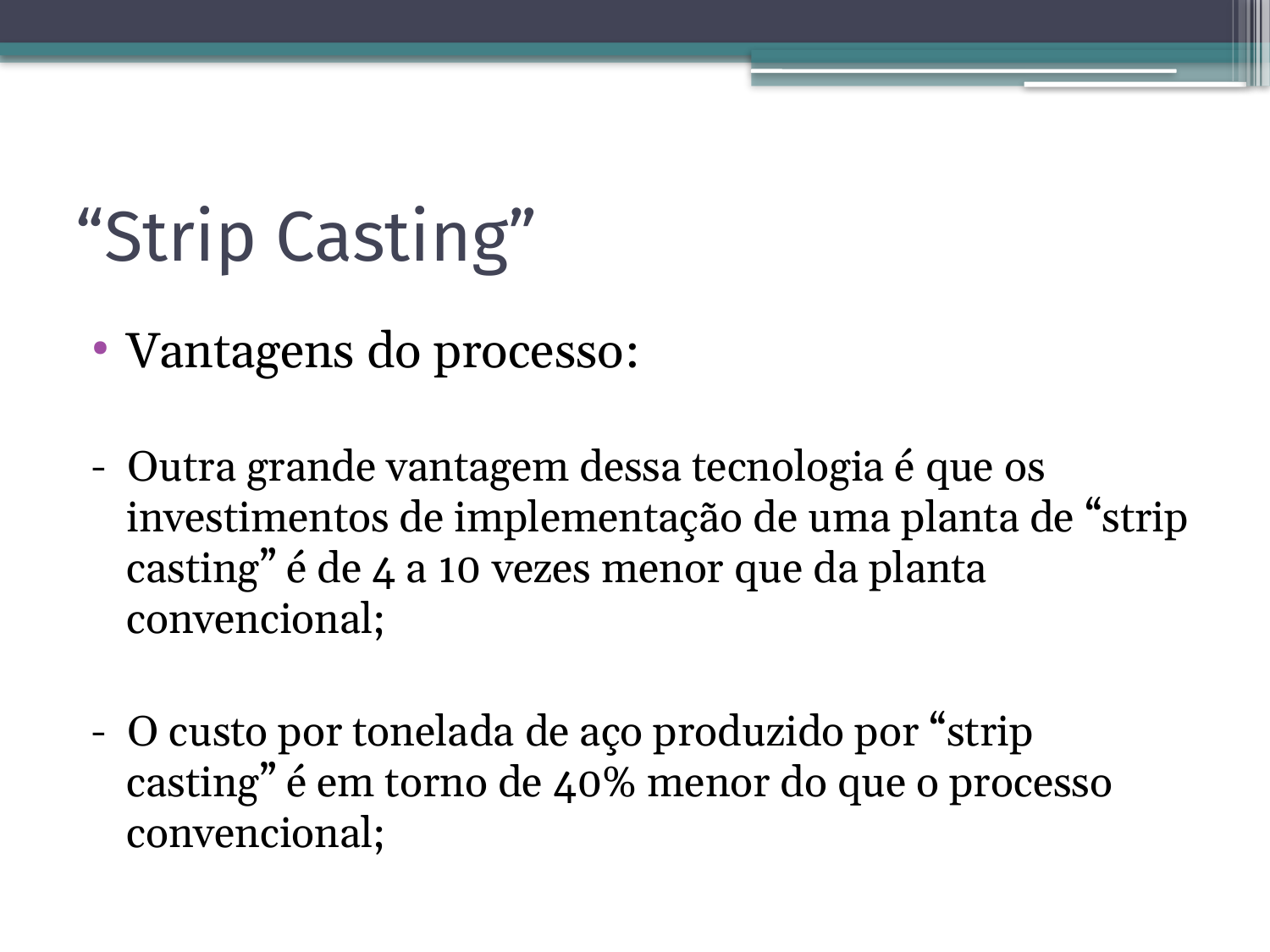

# “Strip Casting”
Vantagens do processo:

-  Outra grande vantagem dessa tecnologia é que os investimentos de implementação de uma planta de “strip casting” é de 4 a 10 vezes menor que da planta convencional;

-  O custo por tonelada de aço produzido por “strip casting” é em torno de 40% menor do que o processo convencional;